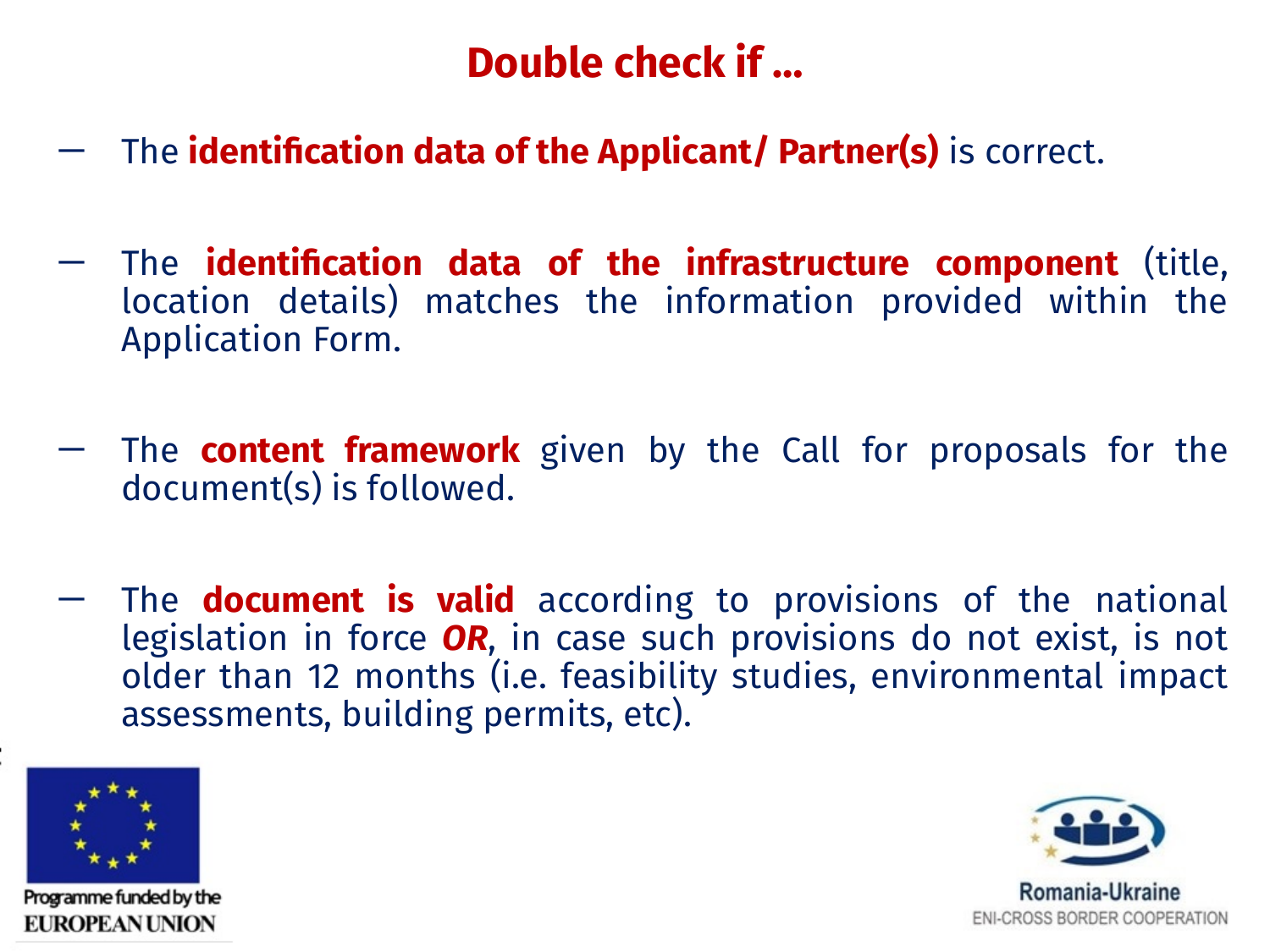

# Double check if …
The identification data of the Applicant/ Partner(s) is correct.

The identification data of the infrastructure component (title, location details) matches the information provided within the Application Form.

The content framework given by the Call for proposals for the document(s) is followed.

The document is valid according to provisions of the national legislation in force OR, in case such provisions do not exist, is not older than 12 months (i.e. feasibility studies, environmental impact assessments, building permits, etc).